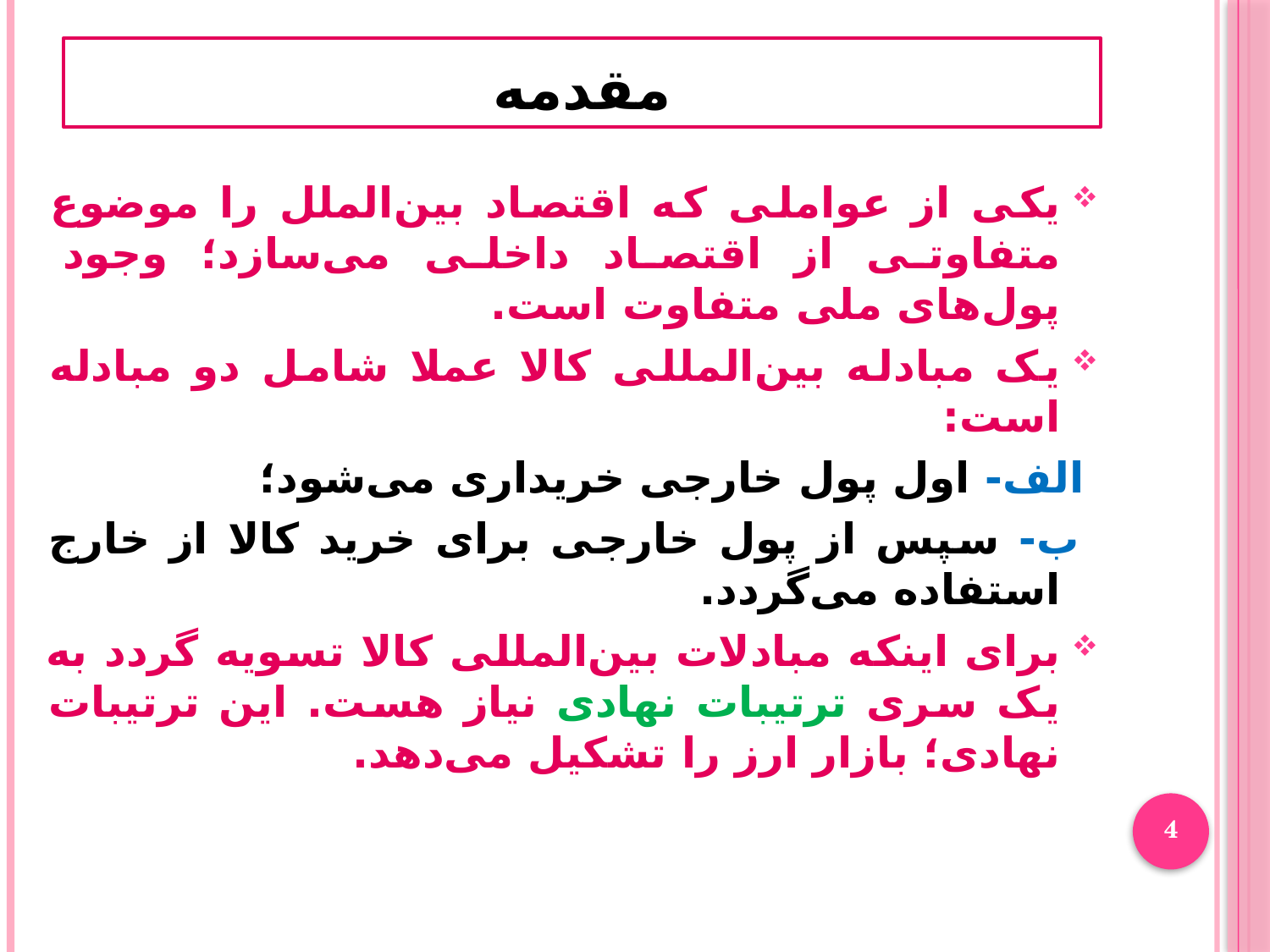

# مقدمه
یکی از عواملی که اقتصاد بین‌الملل را موضوع متفاوتی از اقتصاد داخلی می‌سازد؛ وجود پول‌های ملی متفاوت است.
یک مبادله بین‌المللی کالا عملا شامل دو مبادله است:
 الف- اول پول خارجی خریداری می‌شود؛
 ب- سپس از پول خارجی برای خرید کالا از خارج استفاده می‌گردد.
برای اینکه مبادلات بین‌المللی کالا تسویه گردد به یک سری ترتیبات نهادی نیاز هست. این ترتیبات نهادی؛ بازار ارز را تشکیل می‌دهد.

4